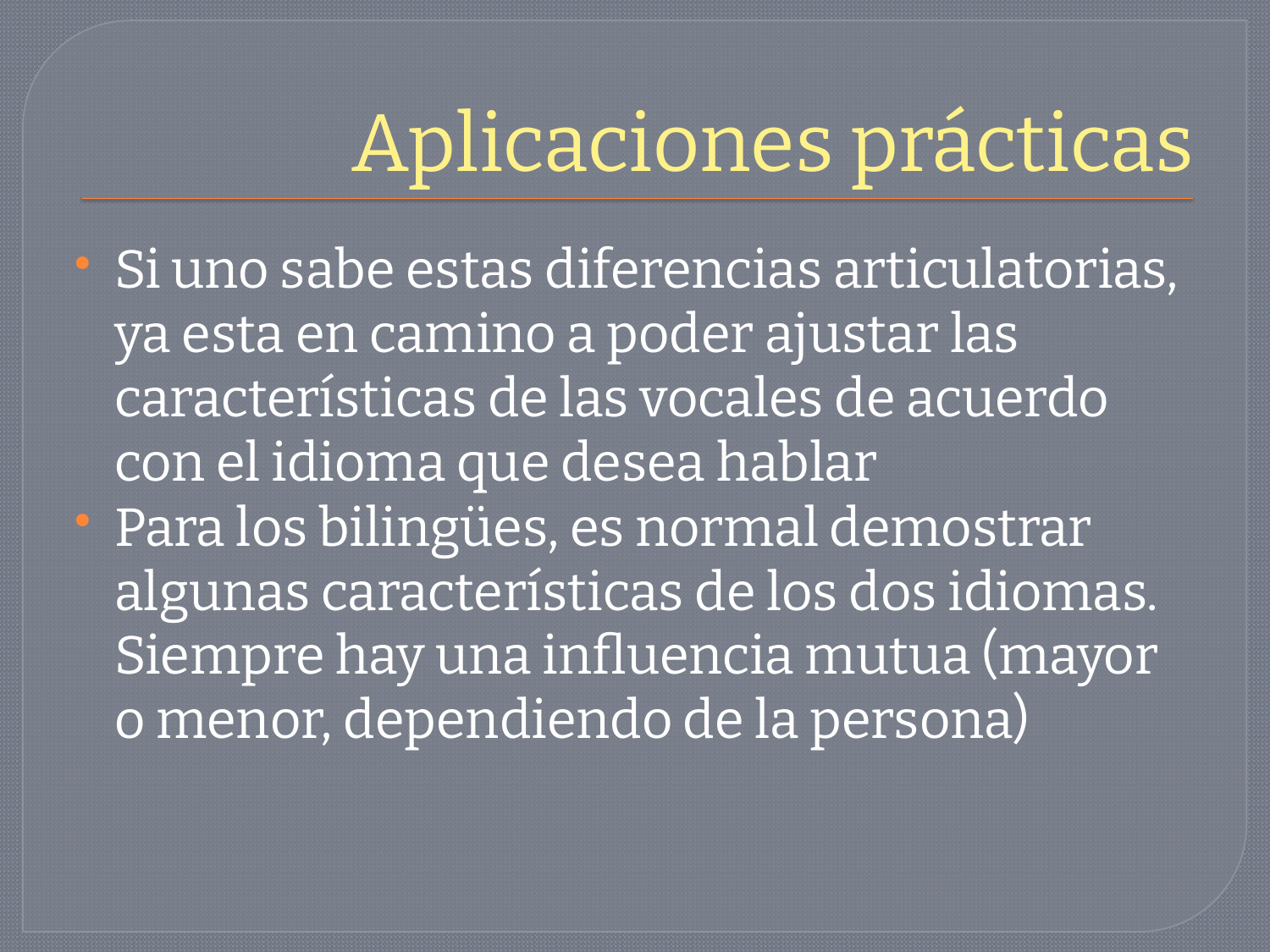

# Aplicaciones prácticas
Si uno sabe estas diferencias articulatorias, ya esta en camino a poder ajustar las características de las vocales de acuerdo con el idioma que desea hablar
Para los bilingües, es normal demostrar algunas características de los dos idiomas.  Siempre hay una influencia mutua (mayor o menor, dependiendo de la persona)